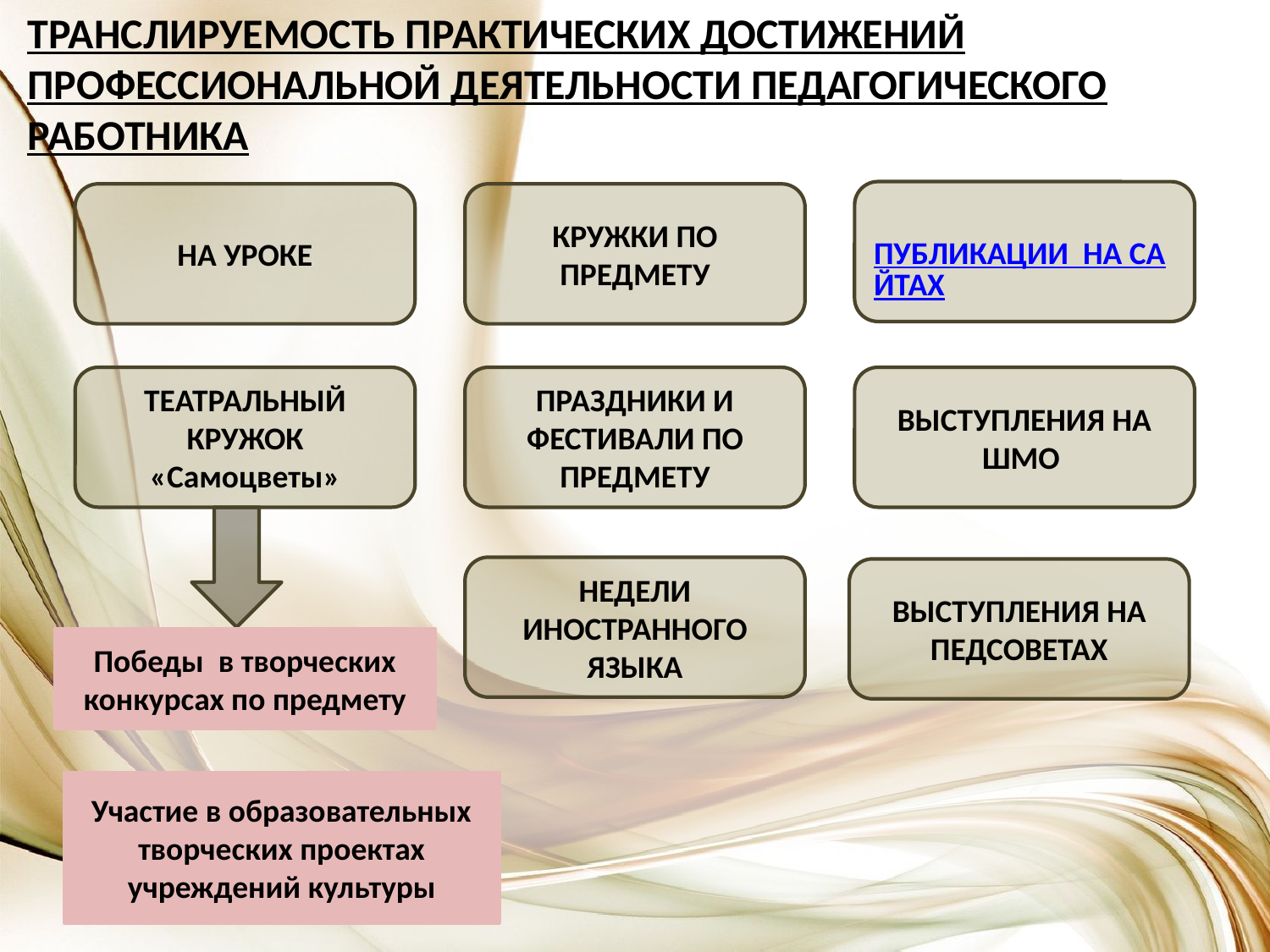

ТРАНСЛИРУЕМОСТЬ ПРАКТИЧЕСКИХ ДОСТИЖЕНИЙ ПРОФЕССИОНАЛЬНОЙ ДЕЯТЕЛЬНОСТИ ПЕДАГОГИЧЕСКОГО РАБОТНИКА

ПУБЛИКАЦИИ  НА САЙТАХ
НА УРОКЕ
КРУЖКИ ПО ПРЕДМЕТУ
ТЕАТРАЛЬНЫЙ КРУЖОК «Самоцветы»
ПРАЗДНИКИ И ФЕСТИВАЛИ ПО ПРЕДМЕТУ
ВЫСТУПЛЕНИЯ НА ШМО

НЕДЕЛИ ИНОСТРАННОГО ЯЗЫКА
ВЫСТУПЛЕНИЯ НА ПЕДСОВЕТАХ
Победы  в творческих конкурсах по предмету
Участие в образовательных творческих проектах учреждений культуры